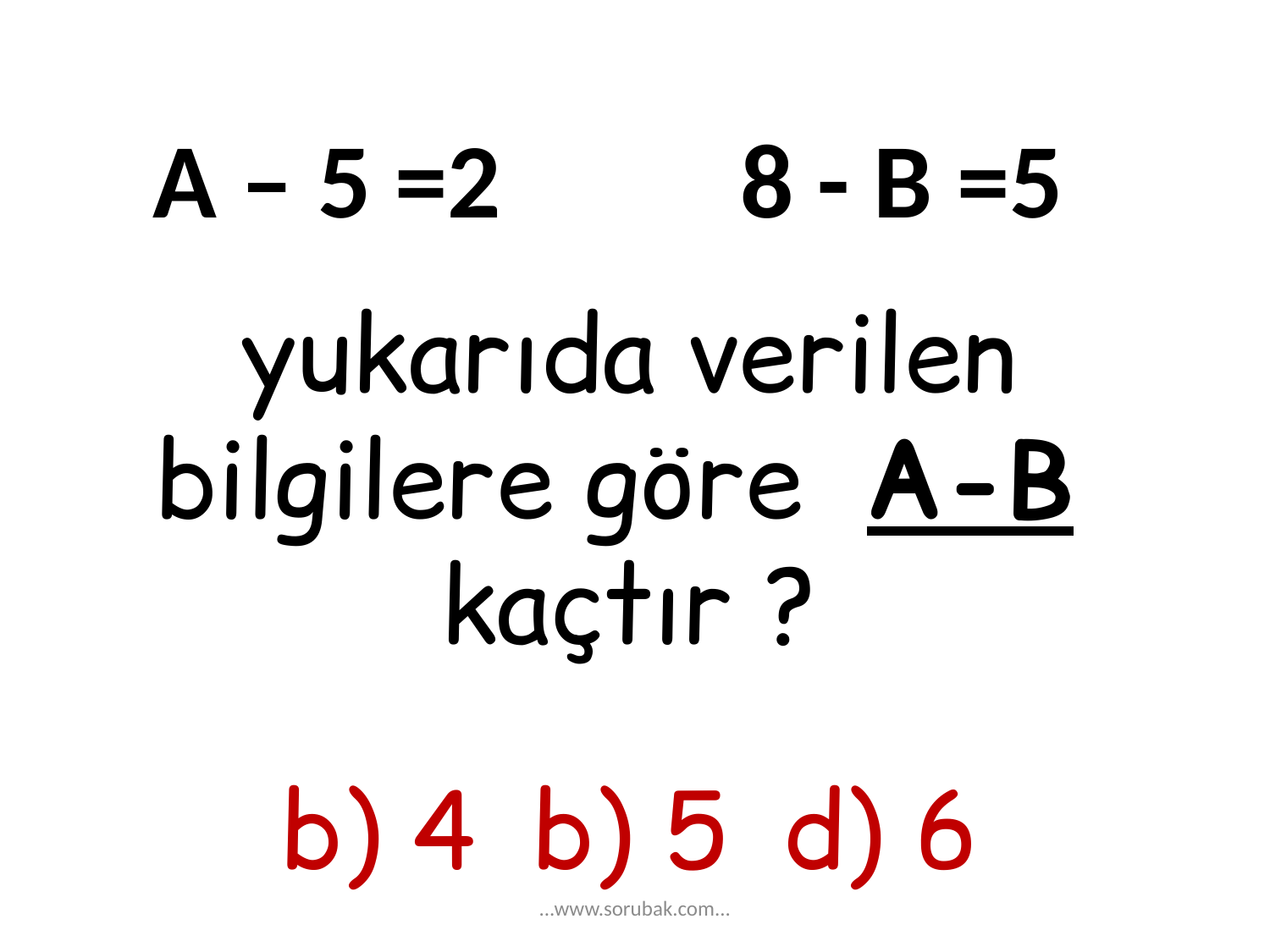

yukarıda verilen bilgilere göre  A-B  kaçtır ?

b) 4		b) 5		d) 6
A – 5 =2          8 - B =5
...www.sorubak.com...